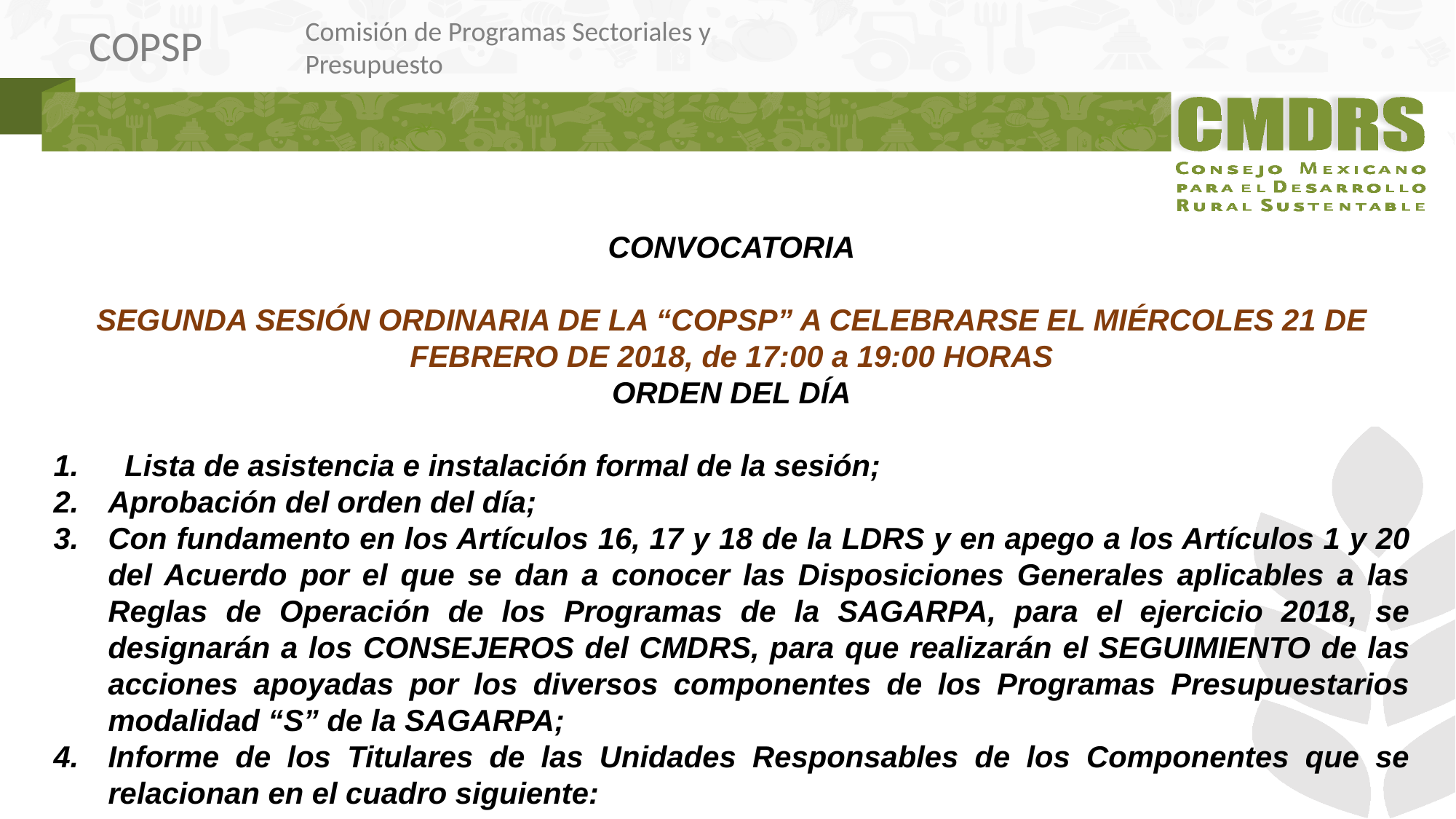

CONVOCATORIA

SEGUNDA SESIÓN ORDINARIA DE LA “COPSP” A CELEBRARSE EL MIÉRCOLES 21 DE FEBRERO DE 2018, de 17:00 a 19:00 HORAS
ORDEN DEL DÍA

  Lista de asistencia e instalación formal de la sesión;
Aprobación del orden del día;
Con fundamento en los Artículos 16, 17 y 18 de la LDRS y en apego a los Artículos 1 y 20 del Acuerdo por el que se dan a conocer las Disposiciones Generales aplicables a las Reglas de Operación de los Programas de la SAGARPA, para el ejercicio 2018, se designarán a los CONSEJEROS del CMDRS, para que realizarán el SEGUIMIENTO de las acciones apoyadas por los diversos componentes de los Programas Presupuestarios modalidad “S” de la SAGARPA;
Informe de los Titulares de las Unidades Responsables de los Componentes que se relacionan en el cuadro siguiente: